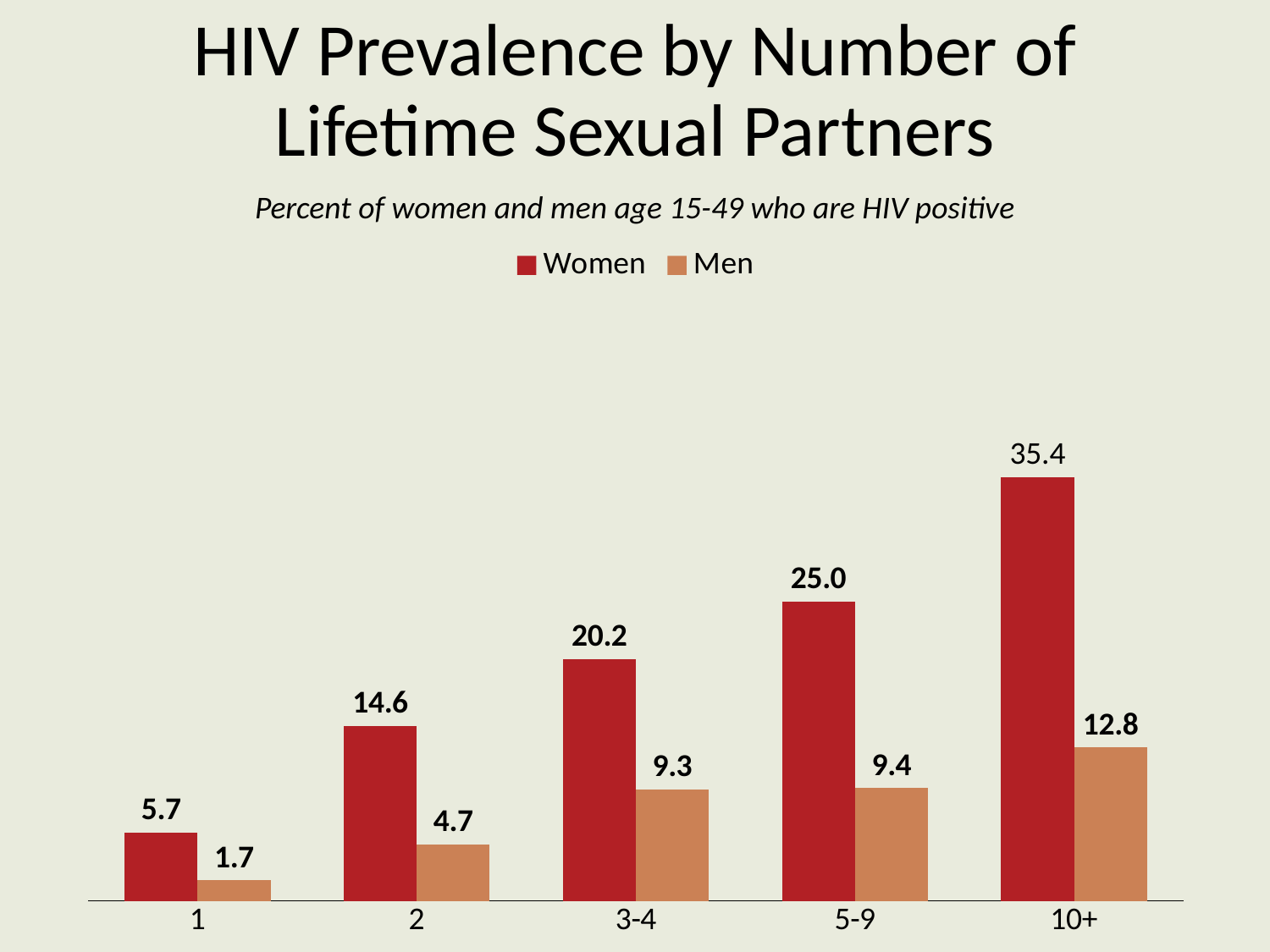

# HIV Prevalence by Number of Lifetime Sexual Partners
Percent of women and men age 15-49 who are HIV positive

### Chart

| Category | Women | Men |
|---|---|---|
| 1 | 5.7 | 1.7 |
| 2 | 14.6 | 4.7 |
| 3-4 | 20.2 | 9.3 |
| 5-9 | 25.0 | 9.4 |
| 10+ | 35.4 | 12.8 |